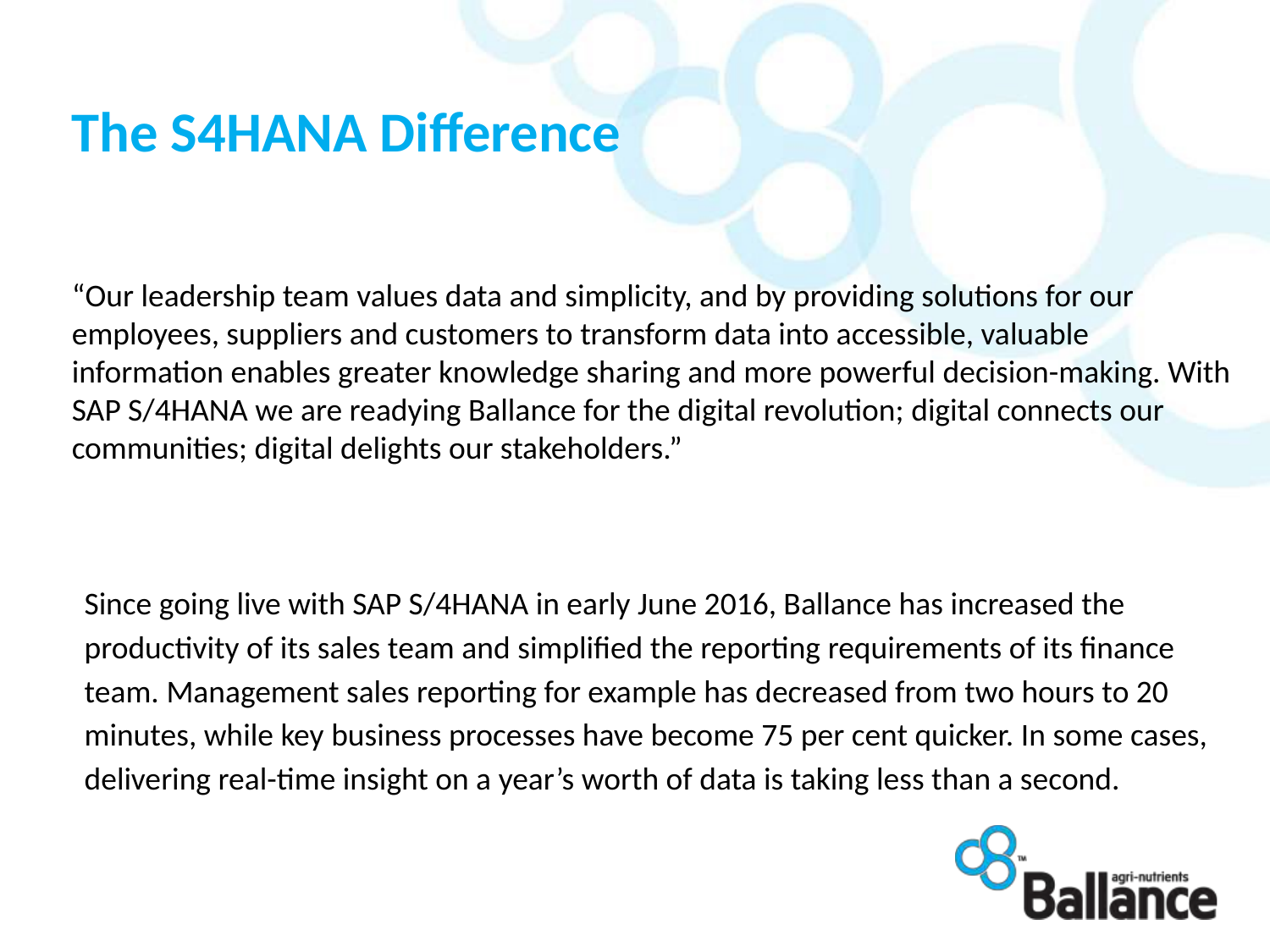

# The S4HANA Difference
“Our leadership team values data and simplicity, and by providing solutions for our employees, suppliers and customers to transform data into accessible, valuable information enables greater knowledge sharing and more powerful decision-making. With SAP S/4HANA we are readying Ballance for the digital revolution; digital connects our communities; digital delights our stakeholders.”

Since going live with SAP S/4HANA in early June 2016, Ballance has increased the productivity of its sales team and simplified the reporting requirements of its finance team. Management sales reporting for example has decreased from two hours to 20 minutes, while key business processes have become 75 per cent quicker. In some cases, delivering real-time insight on a year’s worth of data is taking less than a second.